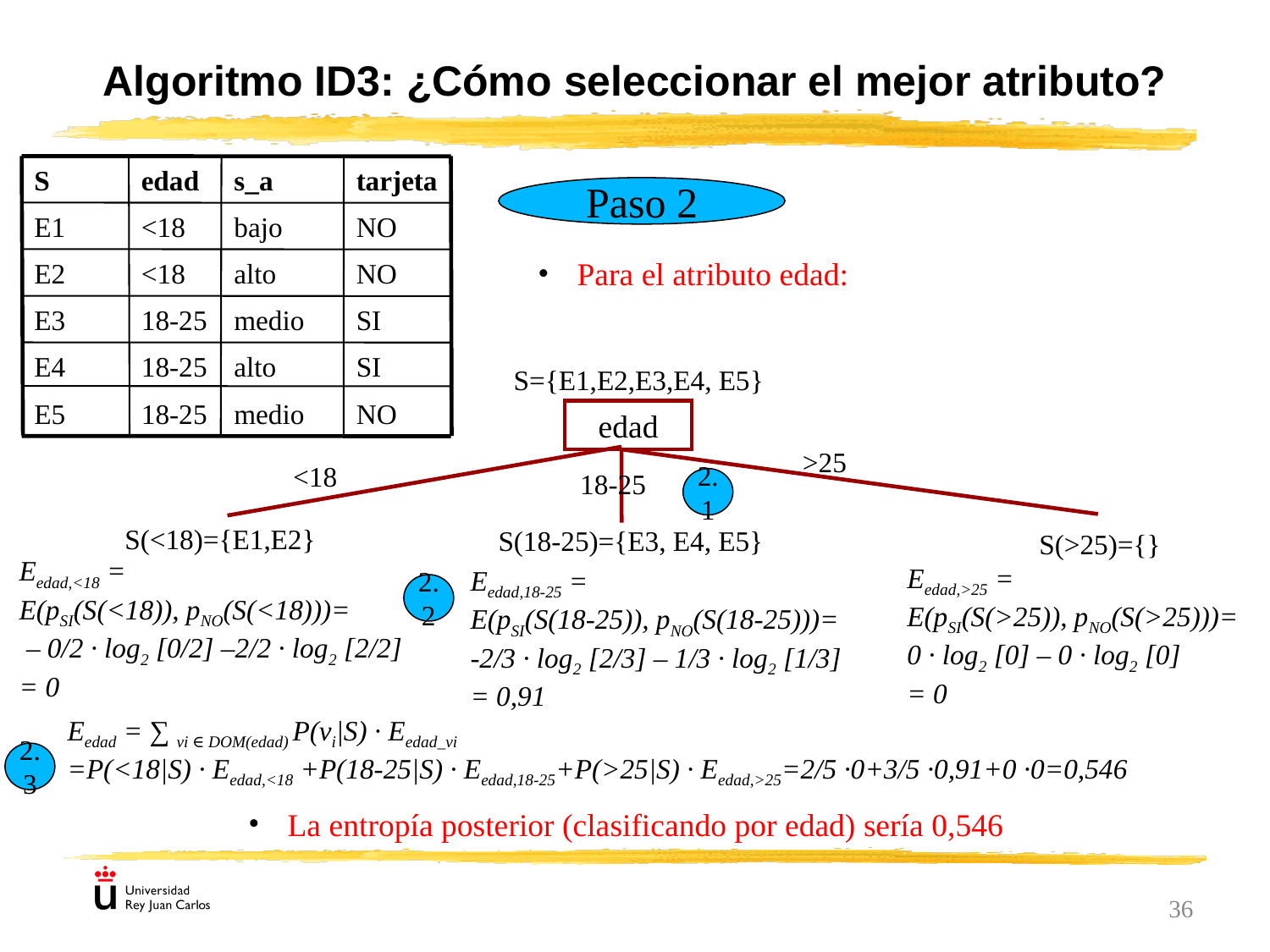

Algoritmo ID3: ¿Cómo seleccionar el mejor atributo?
S

edad

s_a

tarjeta

E1

<18
bajo
NO
E2

<18
alto
NO
E3

18-25
medio
SI
E4

18-25
alto
SI

E5
18-25
medio
NO
Paso 2
Para el atributo edad:
S={E1,E2,E3,E4, E5}
edad
>25

<18
18-25
2.1
S(<18)={E1,E2}
S(18-25)={E3, E4, E5}
S(>25)={}
Eedad,<18 =
E(pSI(S(<18)), pNO(S(<18)))=
 – 0/2 · log2 [0/2] –2/2 · log2 [2/2]
= 0

Eedad,>25 =
E(pSI(S(>25)), pNO(S(>25)))=
0 · log2 [0] – 0 · log2 [0]
= 0

Eedad,18-25 =
E(pSI(S(18-25)), pNO(S(18-25)))=
-2/3 · log2 [2/3] – 1/3 · log2 [1/3]
= 0,91

2.2
Eedad = ∑ vi ∈ DOM(edad) P(vi|S) · Eedad_vi
=P(<18|S) · Eedad,<18 +P(18-25|S) · Eedad,18-25+P(>25|S) · Eedad,>25=2/5 ·0+3/5 ·0,91+0 ·0=0,546

2.3
La entropía posterior (clasificando por edad) sería 0,546
36
36